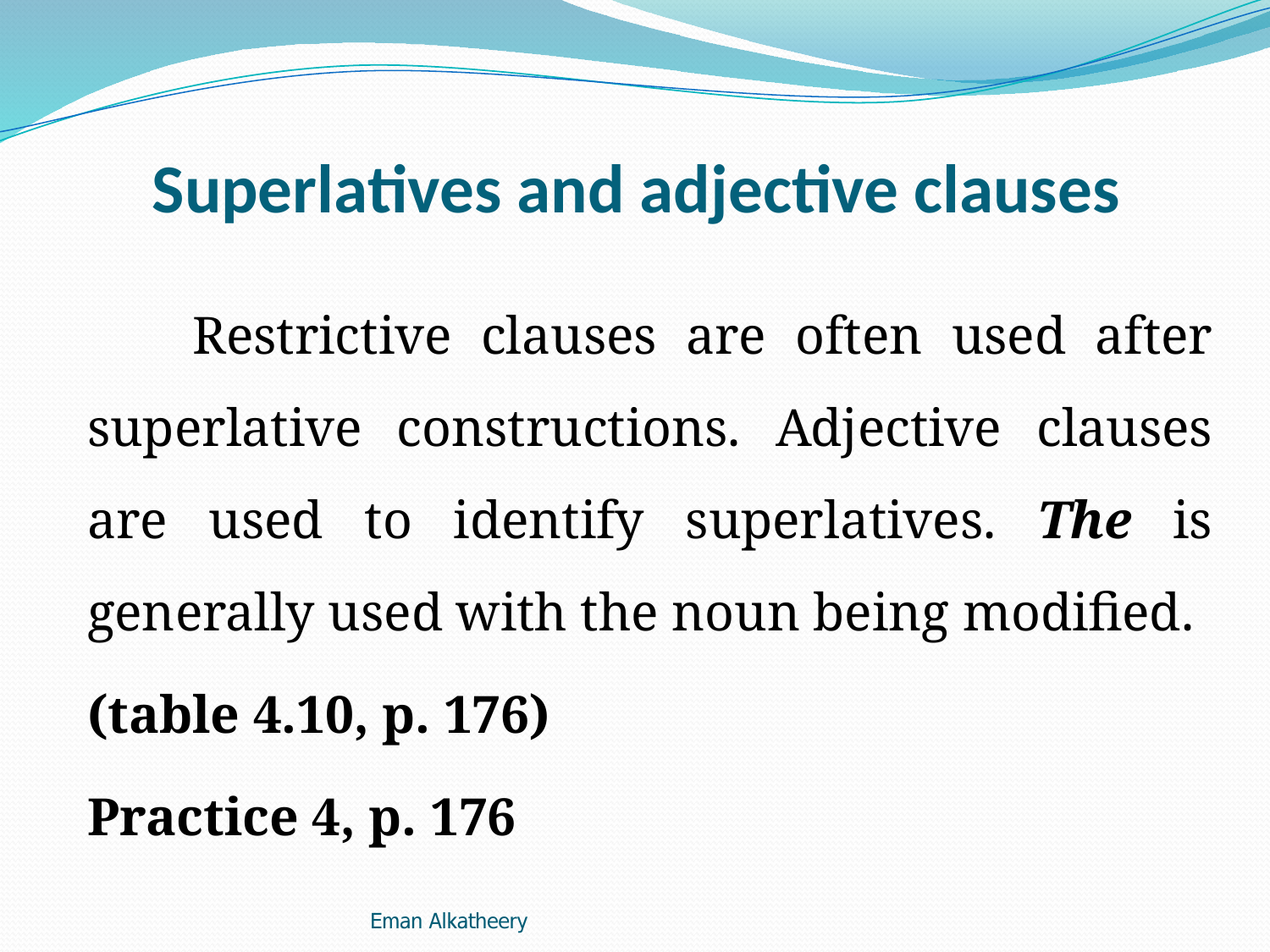

# Superlatives and adjective clauses
	Restrictive clauses are often used after superlative constructions. Adjective clauses are used to identify superlatives. The is generally used with the noun being modified.
(table 4.10, p. 176)
Practice 4, p. 176
Eman Alkatheery